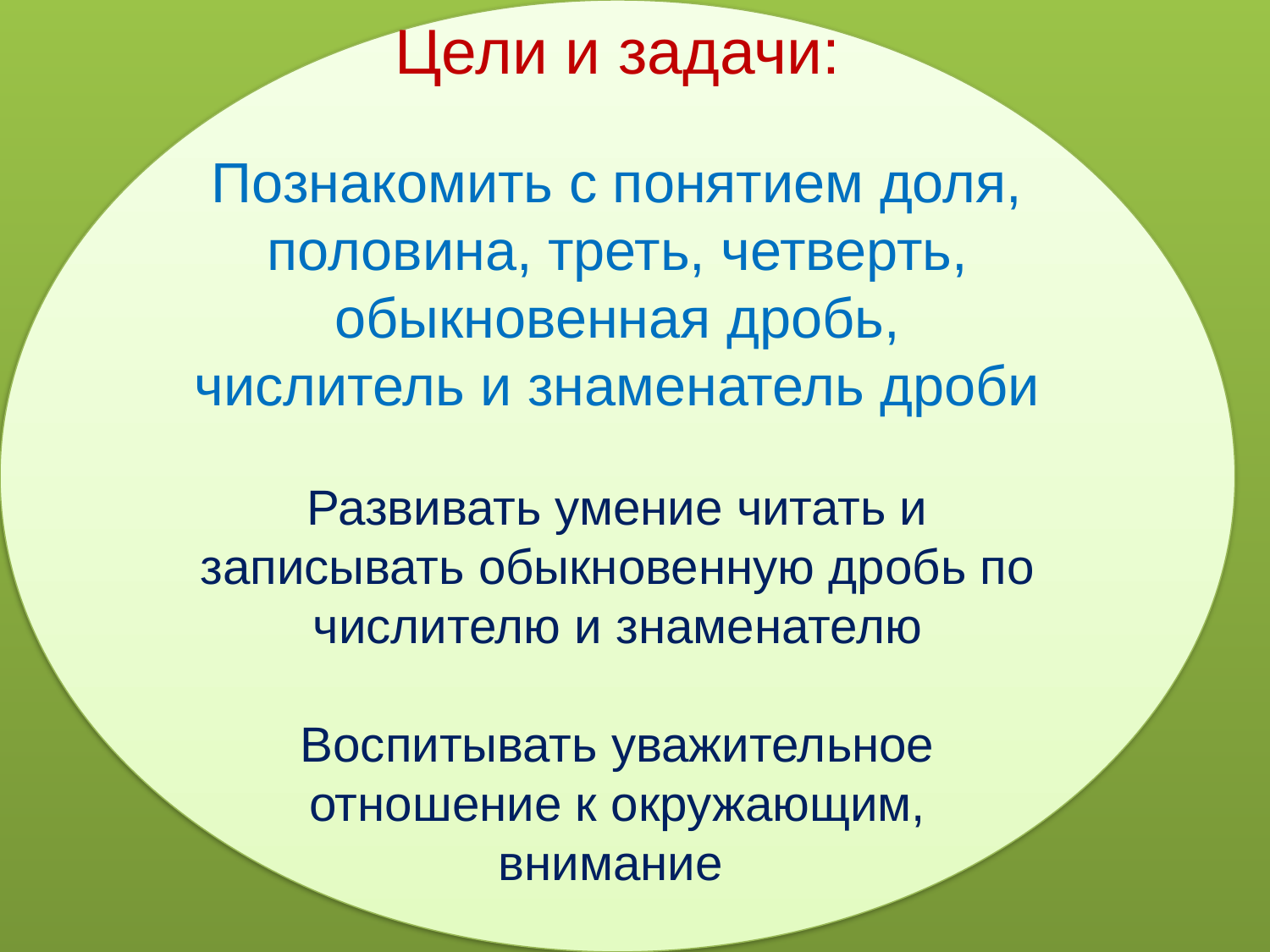

Цели и задачи:
Воспитывать уважительное отношение к окружающим, внимание

Цели и задачи:
Познакомить с понятием доля, половина, треть, четверть, обыкновенная дробь, числитель и знаменатель дроби
Развивать умение читать и записывать обыкновенную дробь по числителю и знаменателю
Воспитывать уважительное отношение к окружающим, внимание